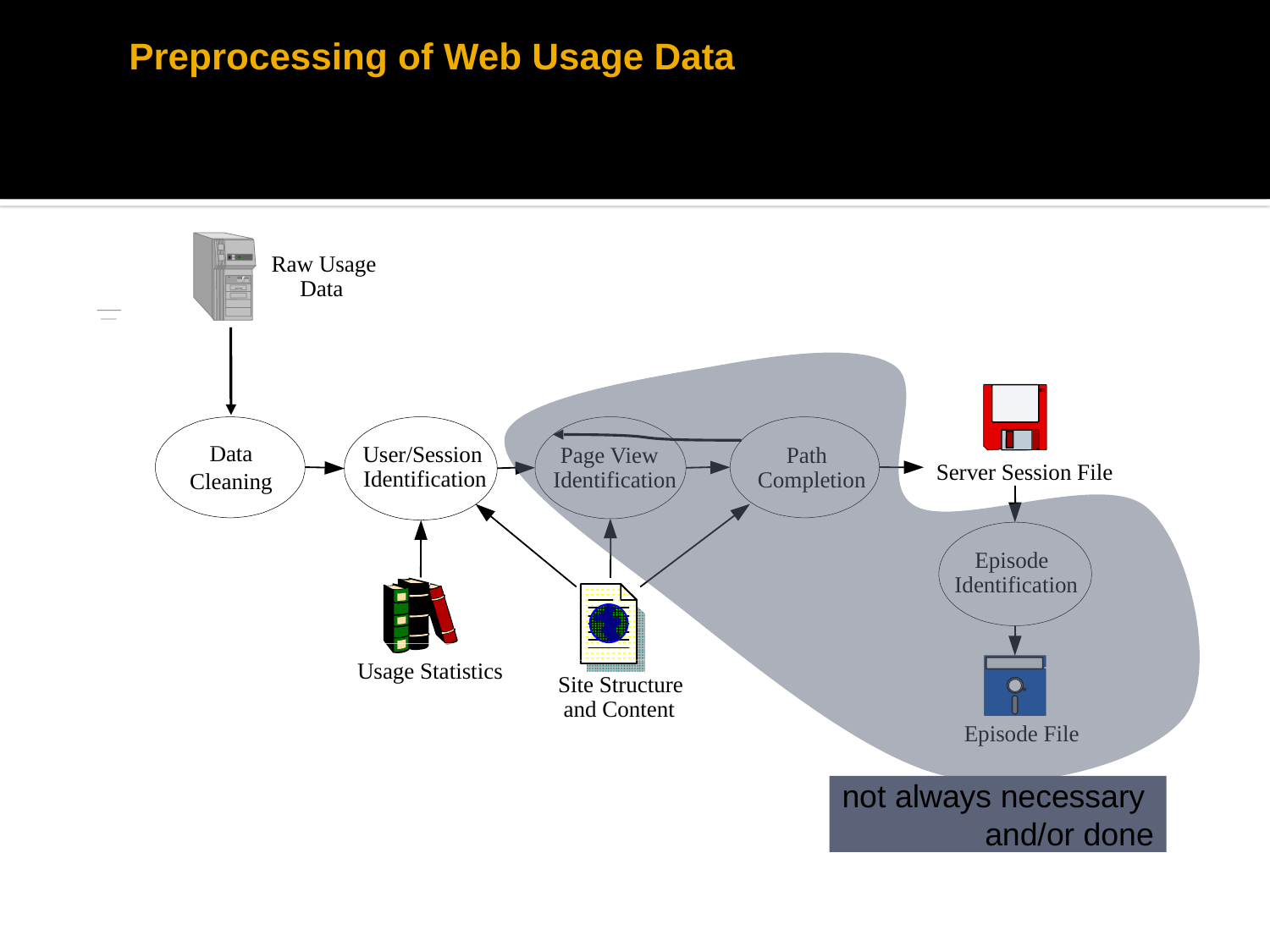

# Preprocessing of Web Usage Data

Raw Usage

Data

Data
Cleaning
User/Session
Path
Page View

Server Session File

Identification
Completion

Identification

Episode
Identification

Usage Statistics

Site Structure

and Content

Episode File

not always necessary
and/or done